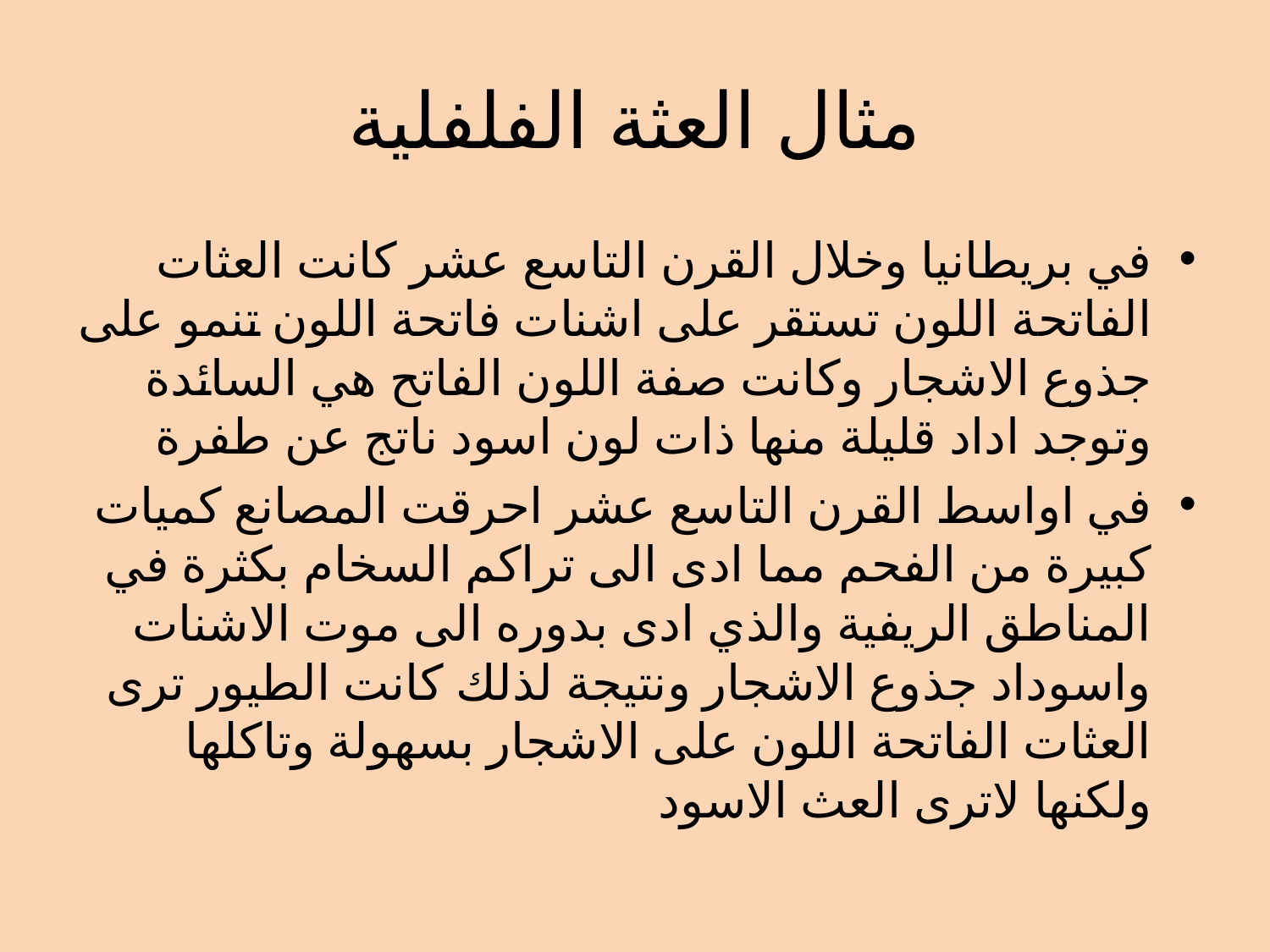

# مثال العثة الفلفلية
في بريطانيا وخلال القرن التاسع عشر كانت العثات الفاتحة اللون تستقر على اشنات فاتحة اللون تنمو على جذوع الاشجار وكانت صفة اللون الفاتح هي السائدة وتوجد اداد قليلة منها ذات لون اسود ناتج عن طفرة
في اواسط القرن التاسع عشر احرقت المصانع كميات كبيرة من الفحم مما ادى الى تراكم السخام بكثرة في المناطق الريفية والذي ادى بدوره الى موت الاشنات واسوداد جذوع الاشجار ونتيجة لذلك كانت الطيور ترى العثات الفاتحة اللون على الاشجار بسهولة وتاكلها ولكنها لاترى العث الاسود